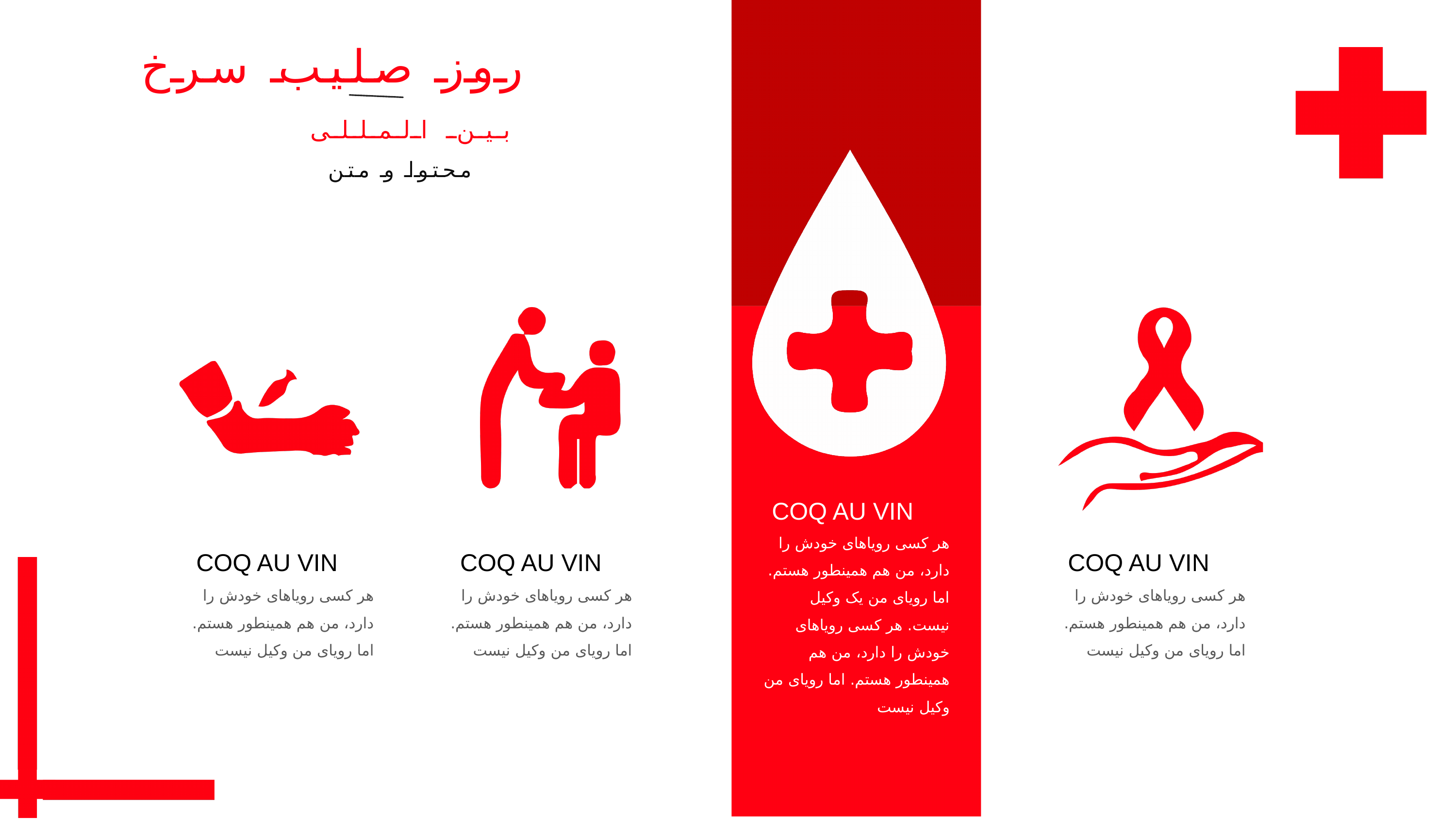

روز صلیب سرخ

بین المللی

محتوا و متن

COQ AU VIN

هر کسی رویاهای خودش را دارد، من هم همینطور هستم. اما رویای من یک وکیل نیست. هر کسی رویاهای خودش را دارد، من هم همینطور هستم. اما رویای من وکیل نیست
COQ AU VIN

COQ AU VIN

COQ AU VIN

هر کسی رویاهای خودش را دارد، من هم همینطور هستم. اما رویای من وکیل نیست
هر کسی رویاهای خودش را دارد، من هم همینطور هستم. اما رویای من وکیل نیست
هر کسی رویاهای خودش را دارد، من هم همینطور هستم. اما رویای من وکیل نیست